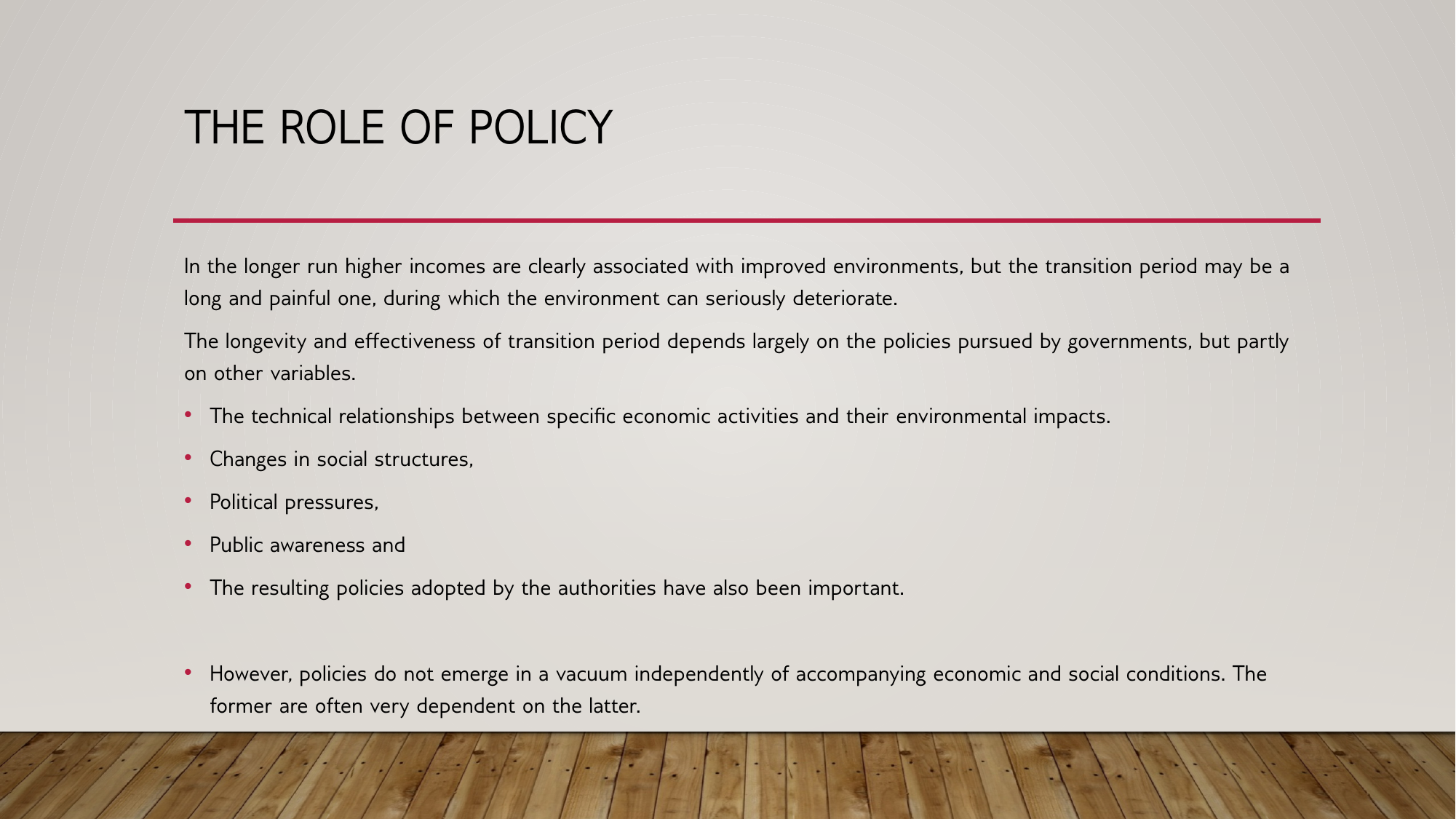

# The Role of Policy
In the longer run higher incomes are clearly associated with improved environments, but the transition period may be a long and painful one, during which the environment can seriously deteriorate.
The longevity and effectiveness of transition period depends largely on the policies pursued by governments, but partly on other variables.
The technical relationships between specific economic activities and their environmental impacts.
Changes in social structures,
Political pressures,
Public awareness and
The resulting policies adopted by the authorities have also been important.

However, policies do not emerge in a vacuum independently of accompanying economic and social conditions. The former are often very dependent on the latter.